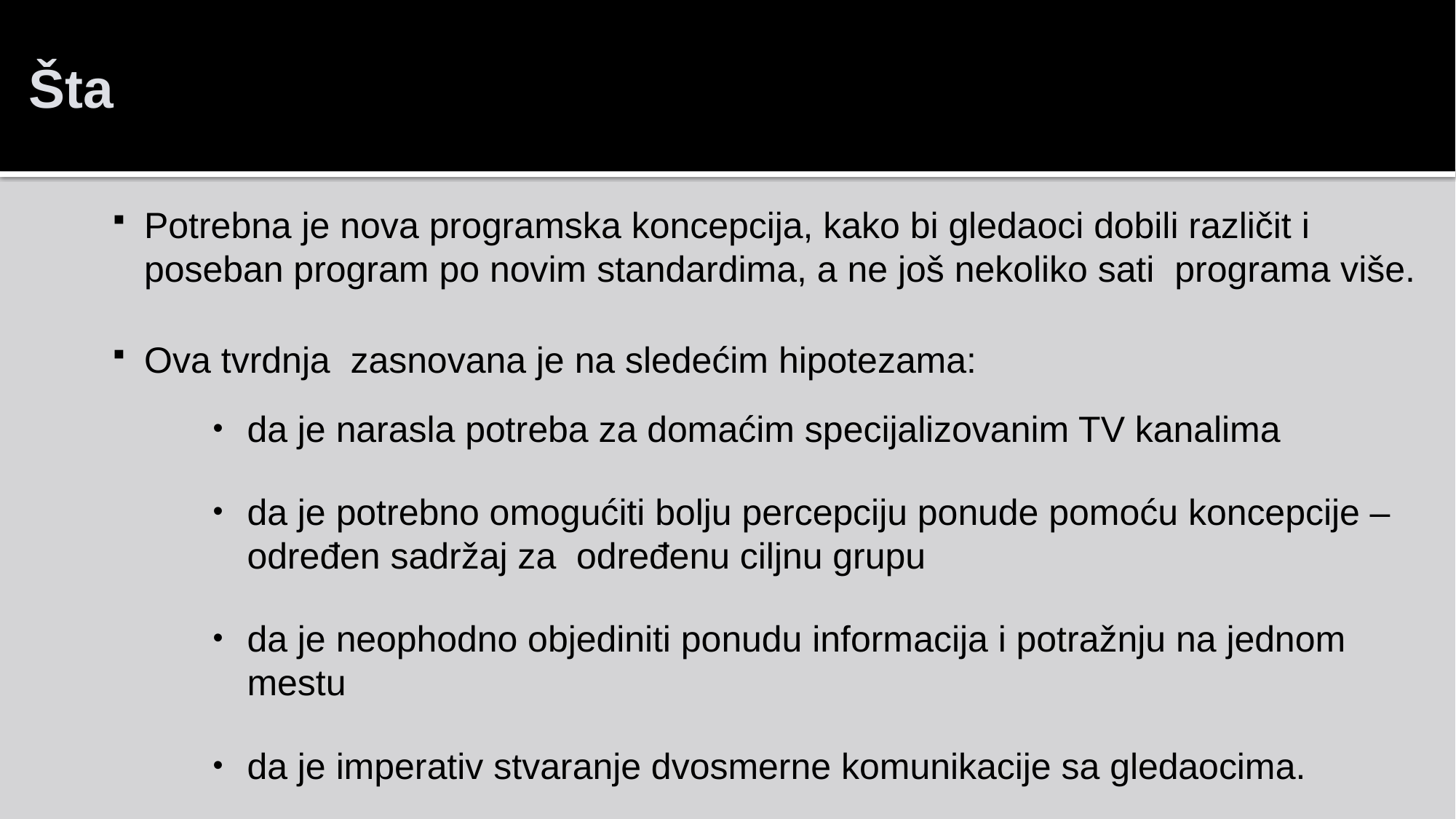

Šta

Potrebna je nova programska koncepcija, kako bi gledaoci dobili različit i poseban program po novim standardima, a ne još nekoliko sati  programa više.

Ova tvrdnja  zasnovana je na sledećim hipotezama:

da je narasla potreba za domaćim specijalizovanim TV kanalima

da je potrebno omogućiti bolju percepciju ponude pomoću koncepcije – određen sadržaj za  određenu ciljnu grupu

da je neophodno objediniti ponudu informacija i potražnju na jednom mestu

da je imperativ stvaranje dvosmerne komunikacije sa gledaocima.